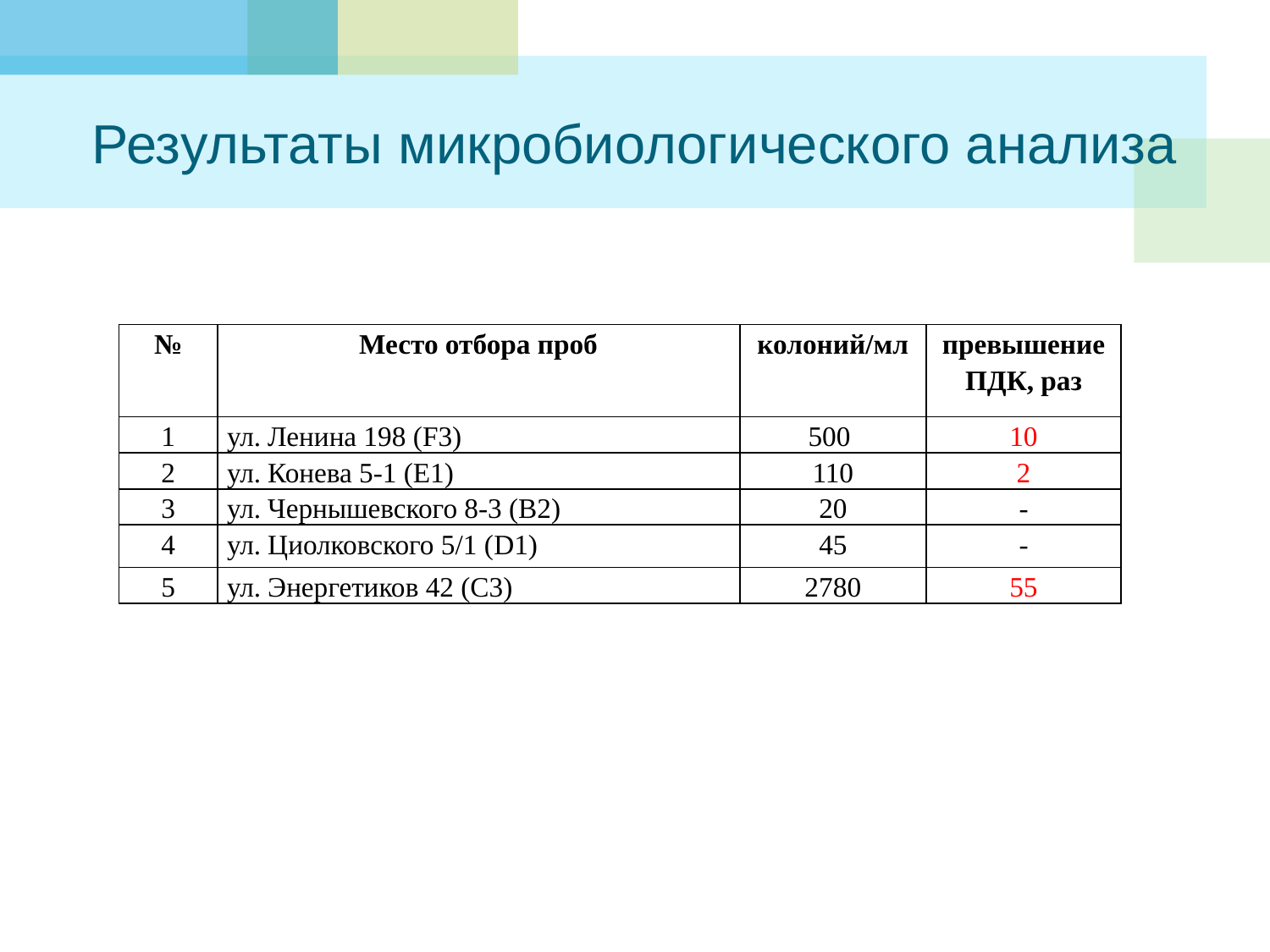

# Результаты микробиологического анализа
| № | Место отбора проб | колоний/мл | превышение ПДК, раз |
| --- | --- | --- | --- |
| 1 | ул. Ленина 198 (F3) | 500 | 10 |
| 2 | ул. Конева 5-1 (Е1) | 110 | 2 |
| 3 | ул. Чернышевского 8-3 (В2) | 20 | - |
| 4 | ул. Циолковского 5/1 (D1) | 45 | - |
| 5 | ул. Энергетиков 42 (С3) | 2780 | 55 |